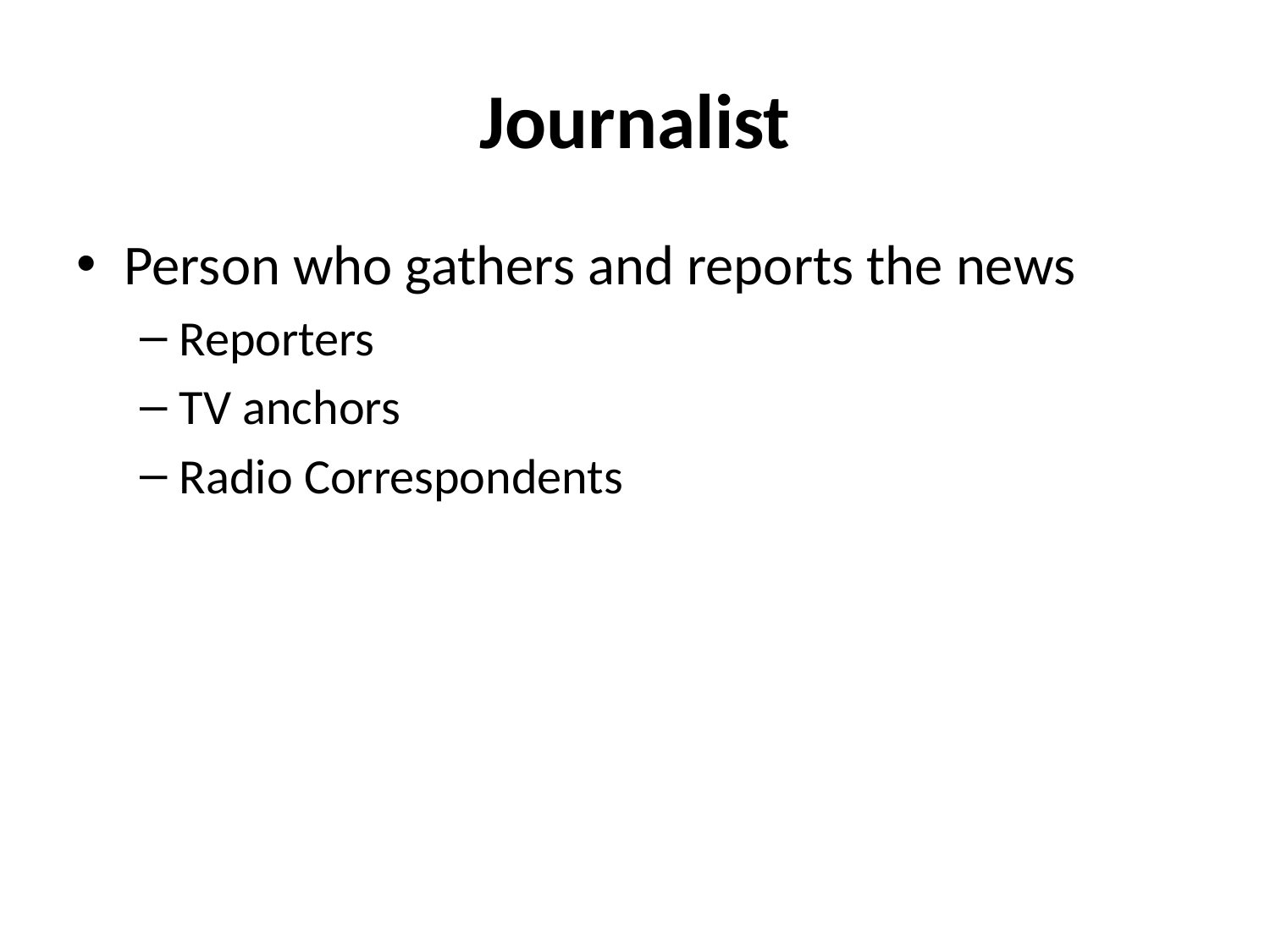

# Journalist
Person who gathers and reports the news
Reporters
TV anchors
Radio Correspondents